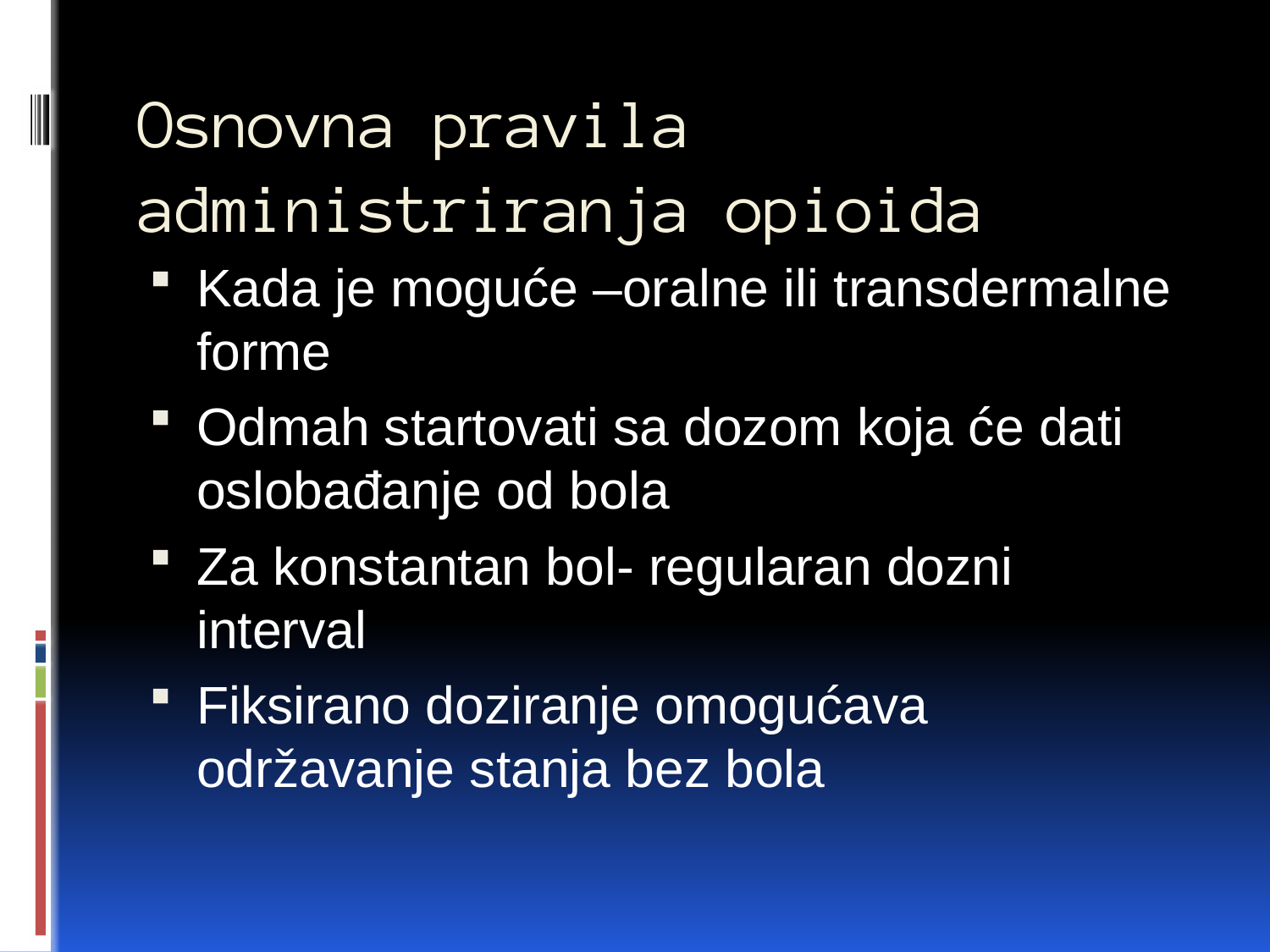

# Osnovna pravila administriranja opioida
Kada je moguće –oralne ili transdermalne forme
Odmah startovati sa dozom koja će dati oslobađanje od bola
Za konstantan bol- regularan dozni interval
Fiksirano doziranje omogućava održavanje stanja bez bola